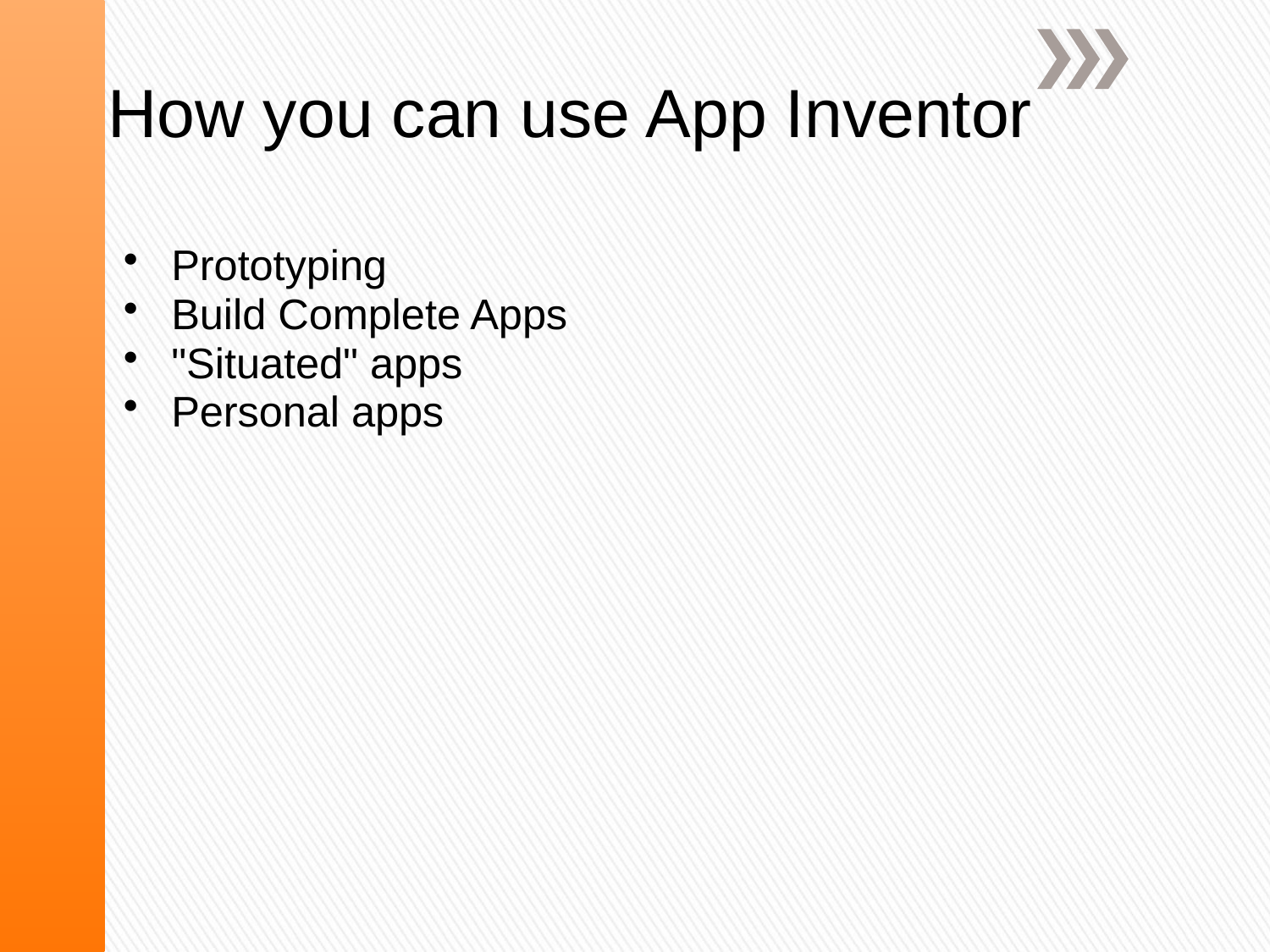

How you can use App Inventor

Prototyping
Build Complete Apps
"Situated" apps
Personal apps